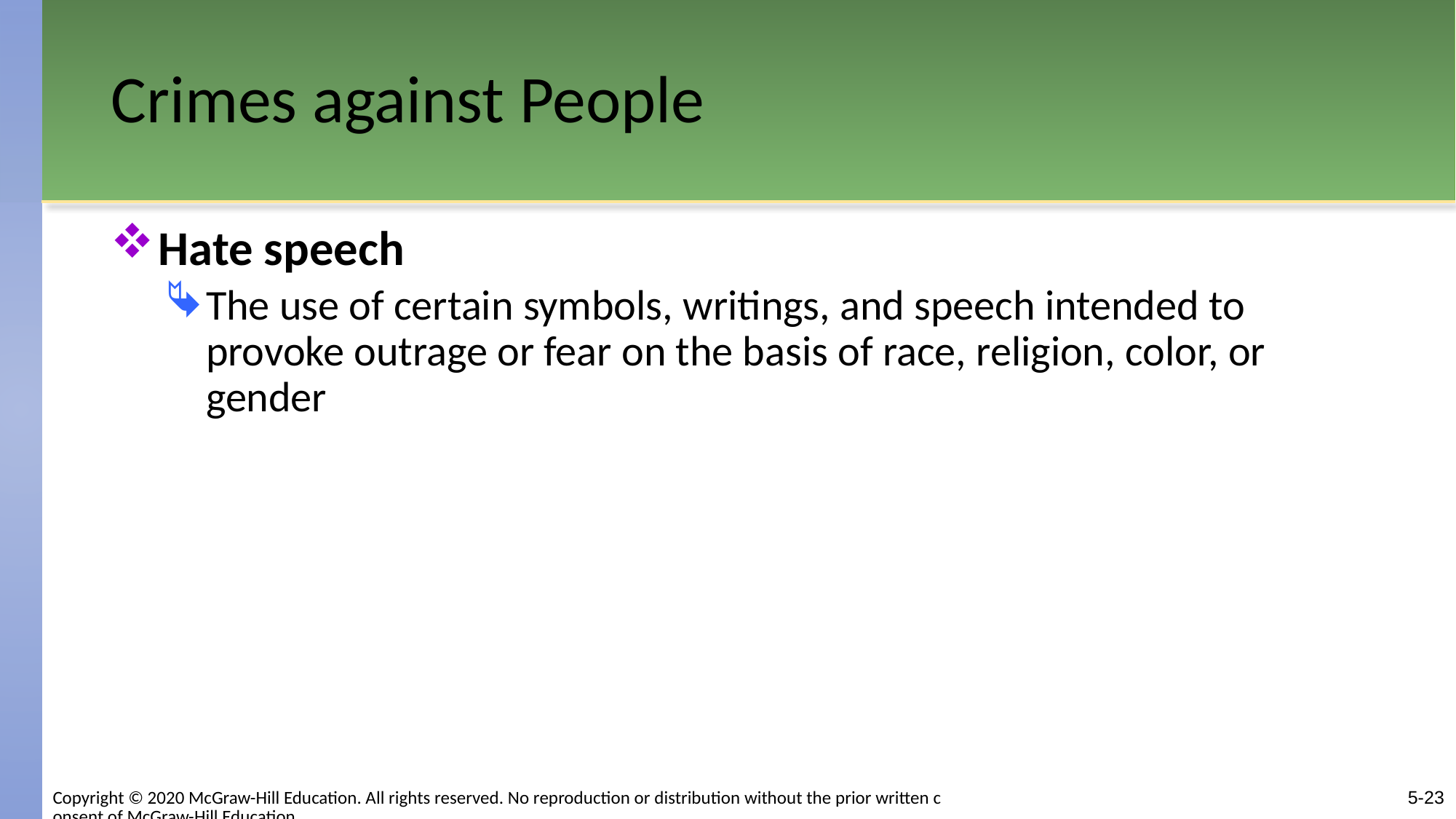

# Crimes against People
Hate speech
The use of certain symbols, writings, and speech intended to provoke outrage or fear on the basis of race, religion, color, or gender

Copyright © 2020 McGraw-Hill Education. All rights reserved. No reproduction or distribution without the prior written consent of McGraw-Hill Education.
5-23